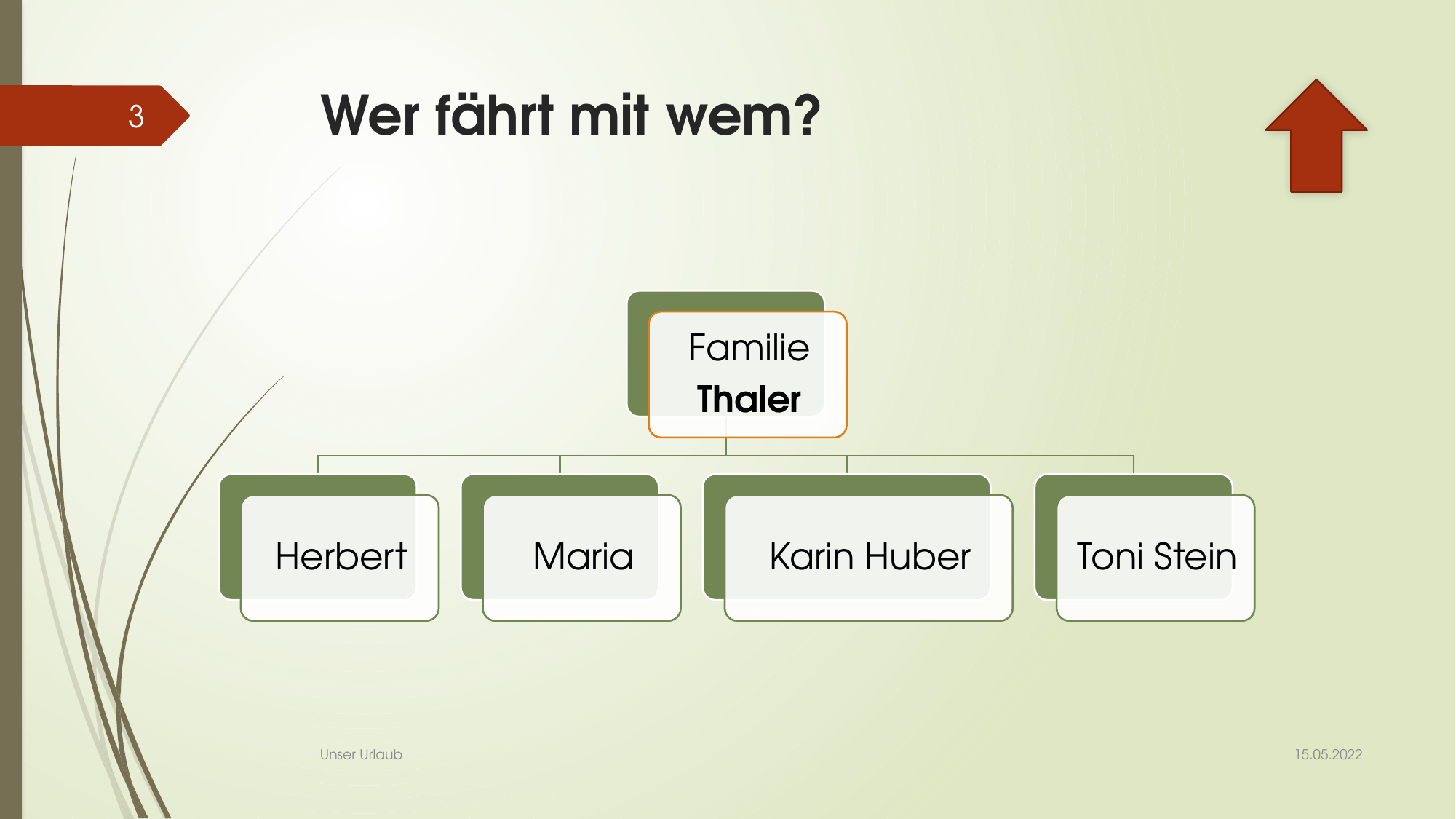

# Wer fährt mit wem?
3
Familie
Thaler
Herbert
Maria
Karin Huber
Toni Stein
15.05.2022
Unser Urlaub